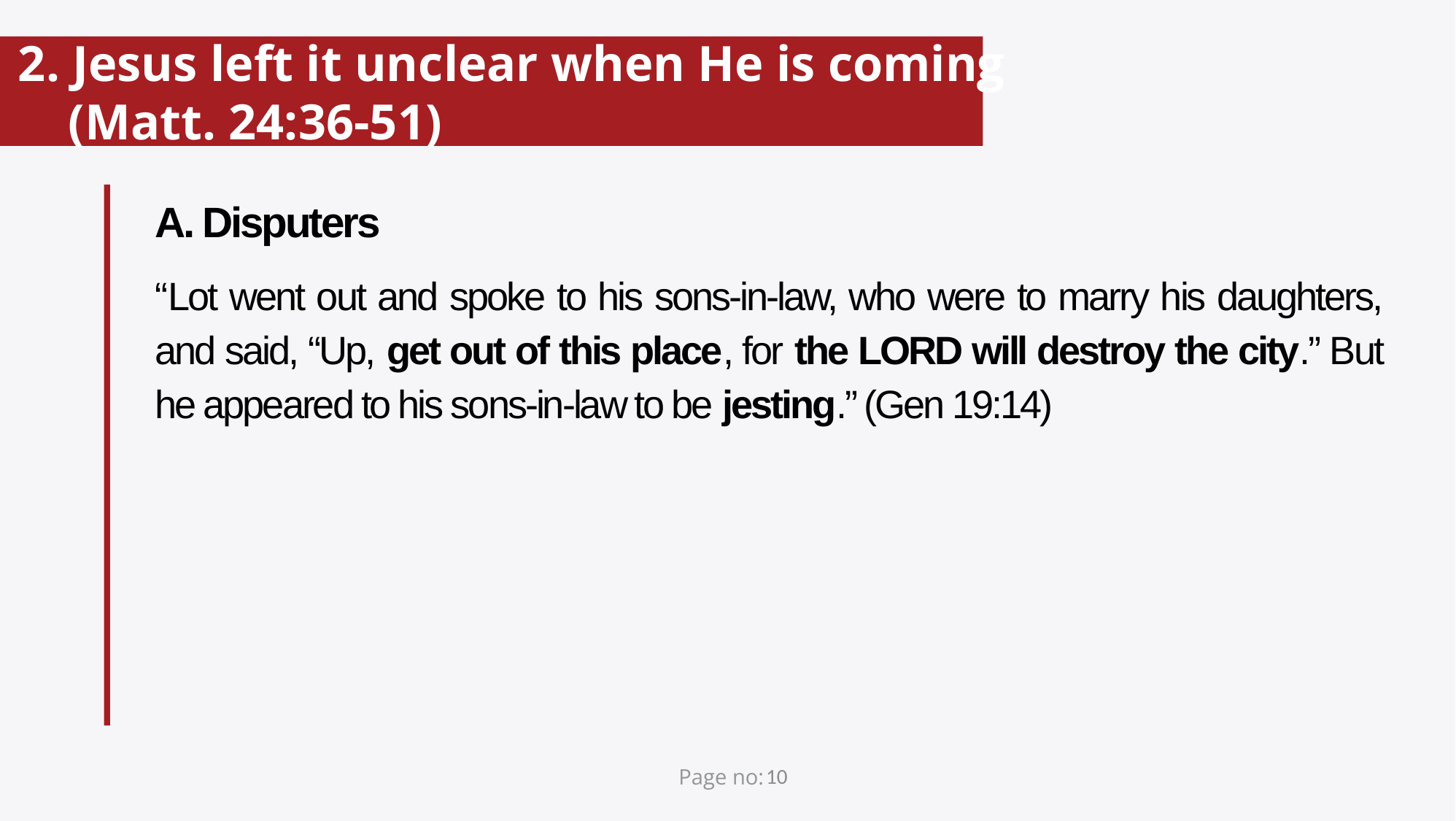

# 2. Jesus left it unclear when He is coming (Matt. 24:36-51)
A. Disputers
“Lot went out and spoke to his sons-in-law, who were to marry his daughters, and said, “Up, get out of this place, for the LORD will destroy the city.” But he appeared to his sons-in-law to be jesting.” (Gen 19:14)